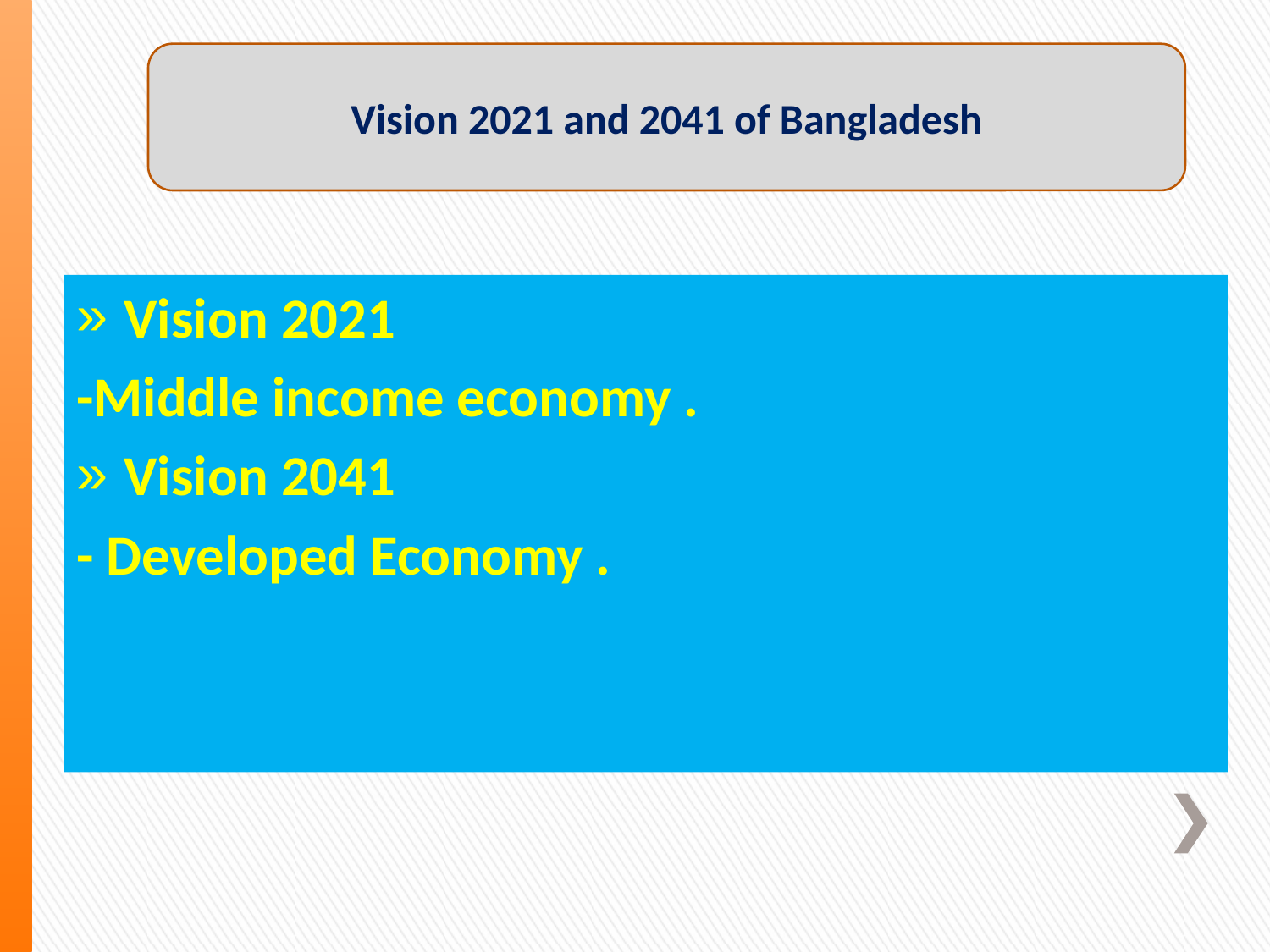

Vision 2021 and 2041 of Bangladesh
Vision 2021
-Middle income economy .
Vision 2041
- Developed Economy .